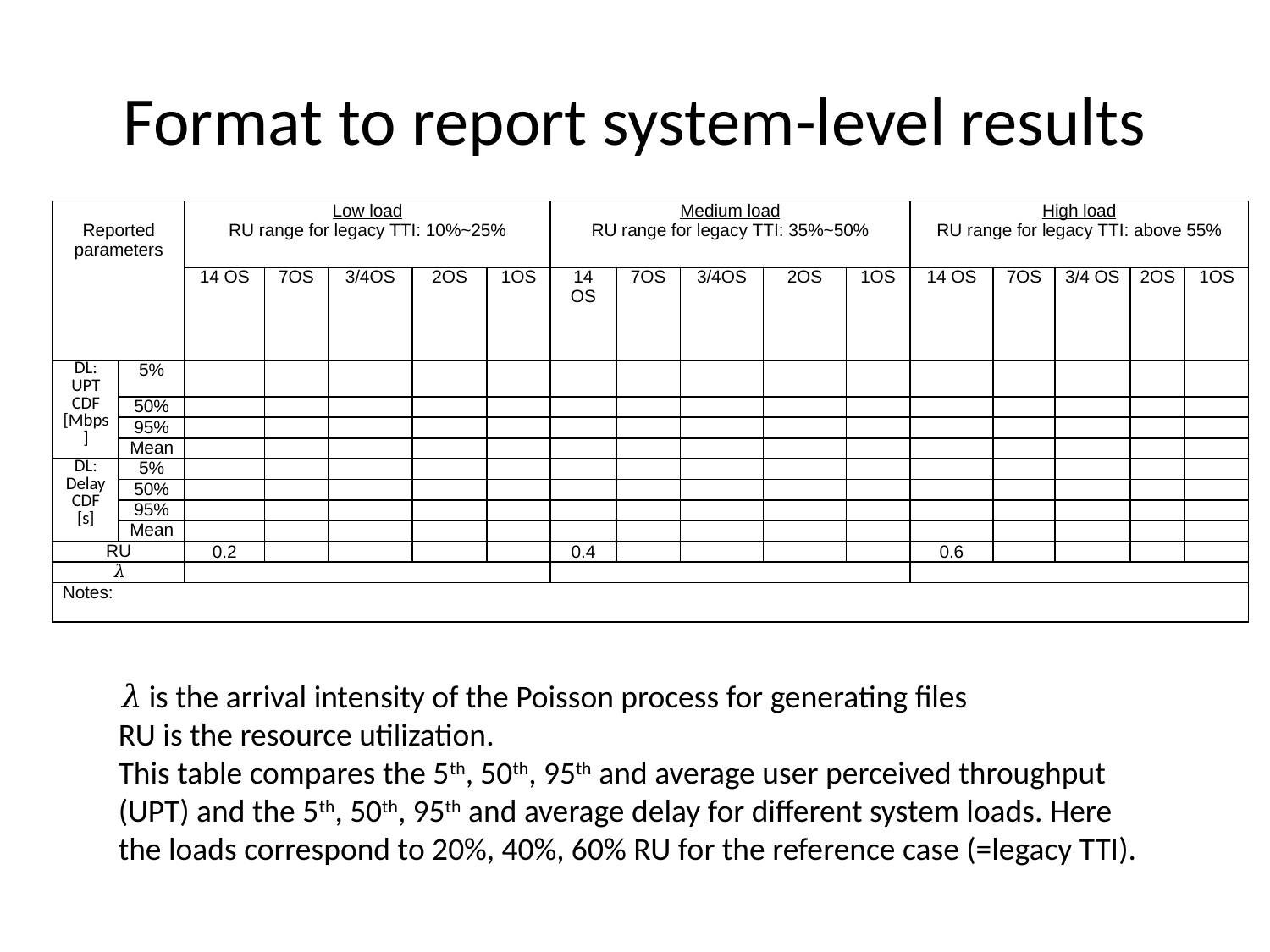

# Format to report system-level results
| Reported parameters |  | Low load RU range for legacy TTI: 10%~25% |  |  |  |  | Medium load RU range for legacy TTI: 35%~50% |  |  |  |  | High load RU range for legacy TTI: above 55% |  |  |  |  |
| --- | --- | --- | --- | --- | --- | --- | --- | --- | --- | --- | --- | --- | --- | --- | --- | --- |
|  |  | 14 OS | 7OS | 3/4OS | 2OS | 1OS | 14 OS | 7OS | 3/4OS | 2OS | 1OS | 14 OS | 7OS | 3/4 OS | 2OS | 1OS |
| DL: UPT CDF [Mbps] | 5% |  |  |  |  |  |  |  |  |  |  |  |  |  |  |  |
|  | 50% |  |  |  |  |  |  |  |  |  |  |  |  |  |  |  |
|  | 95% |  |  |  |  |  |  |  |  |  |  |  |  |  |  |  |
|  | Mean |  |  |  |  |  |  |  |  |  |  |  |  |  |  |  |
| DL: Delay CDF [s] | 5% |  |  |  |  |  |  |  |  |  |  |  |  |  |  |  |
|  | 50% |  |  |  |  |  |  |  |  |  |  |  |  |  |  |  |
|  | 95% |  |  |  |  |  |  |  |  |  |  |  |  |  |  |  |
|  | Mean |  |  |  |  |  |  |  |  |  |  |  |  |  |  |  |
| RU |  | 0.2 |  |  |  |  | 0.4 |  |  |  |  | 0.6 |  |  |  |  |
| 𝜆 |  |  |  |  |  |  |  |  |  |  |  |  |  |  |  |  |
| Notes: |  |  |  |  |  |  |  |  |  |  |  |  |  |  |  |  |
𝜆 is the arrival intensity of the Poisson process for generating files
RU is the resource utilization.
This table compares the 5th, 50th, 95th and average user perceived throughput (UPT) and the 5th, 50th, 95th and average delay for different system loads. Here the loads correspond to 20%, 40%, 60% RU for the reference case (=legacy TTI).